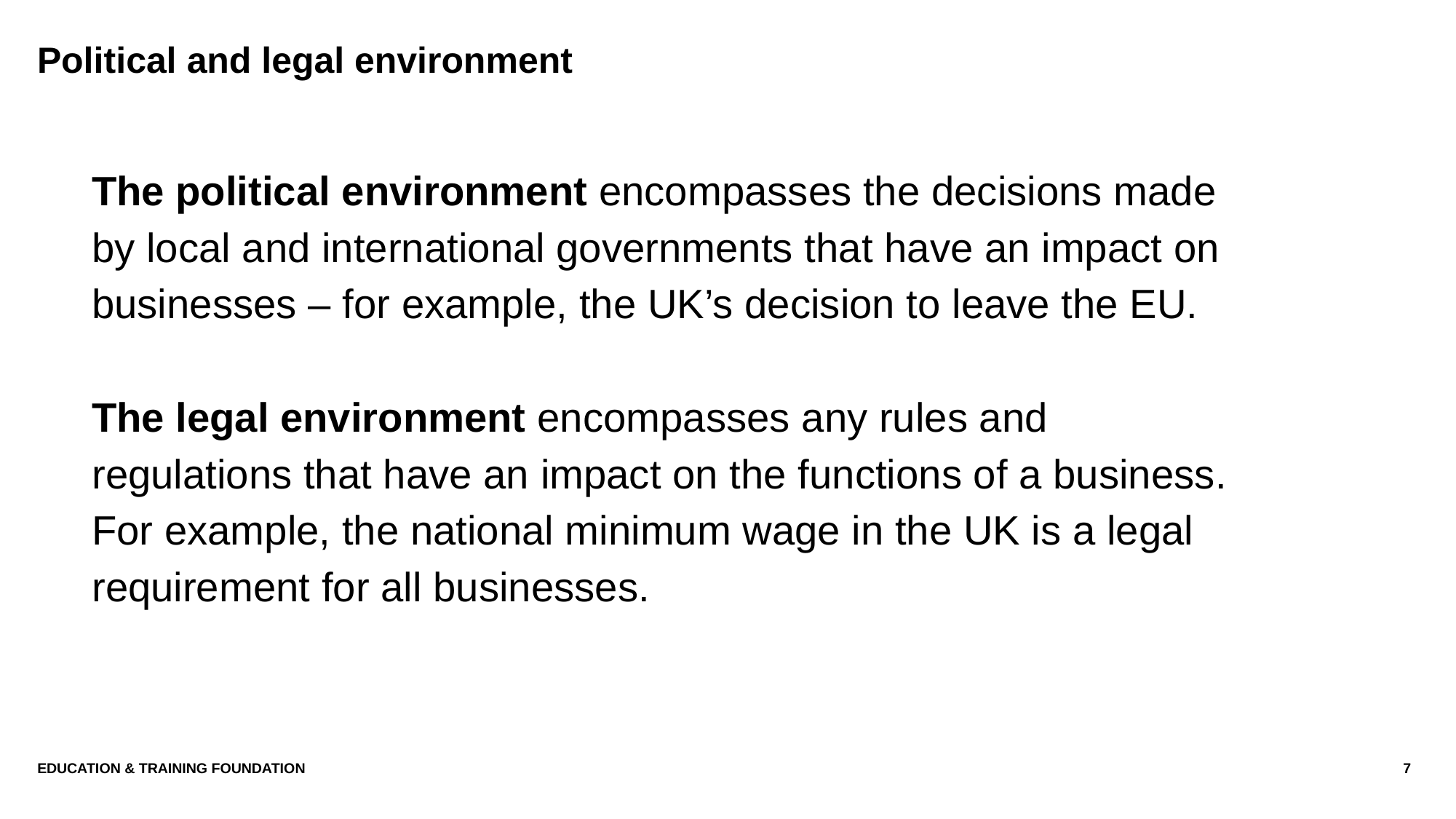

# Political and legal environment
The political environment encompasses the decisions made by local and international governments that have an impact on businesses – for example, the UK’s decision to leave the EU.

The legal environment encompasses any rules and regulations that have an impact on the functions of a business. For example, the national minimum wage in the UK is a legal requirement for all businesses.

Education & Training Foundation
7